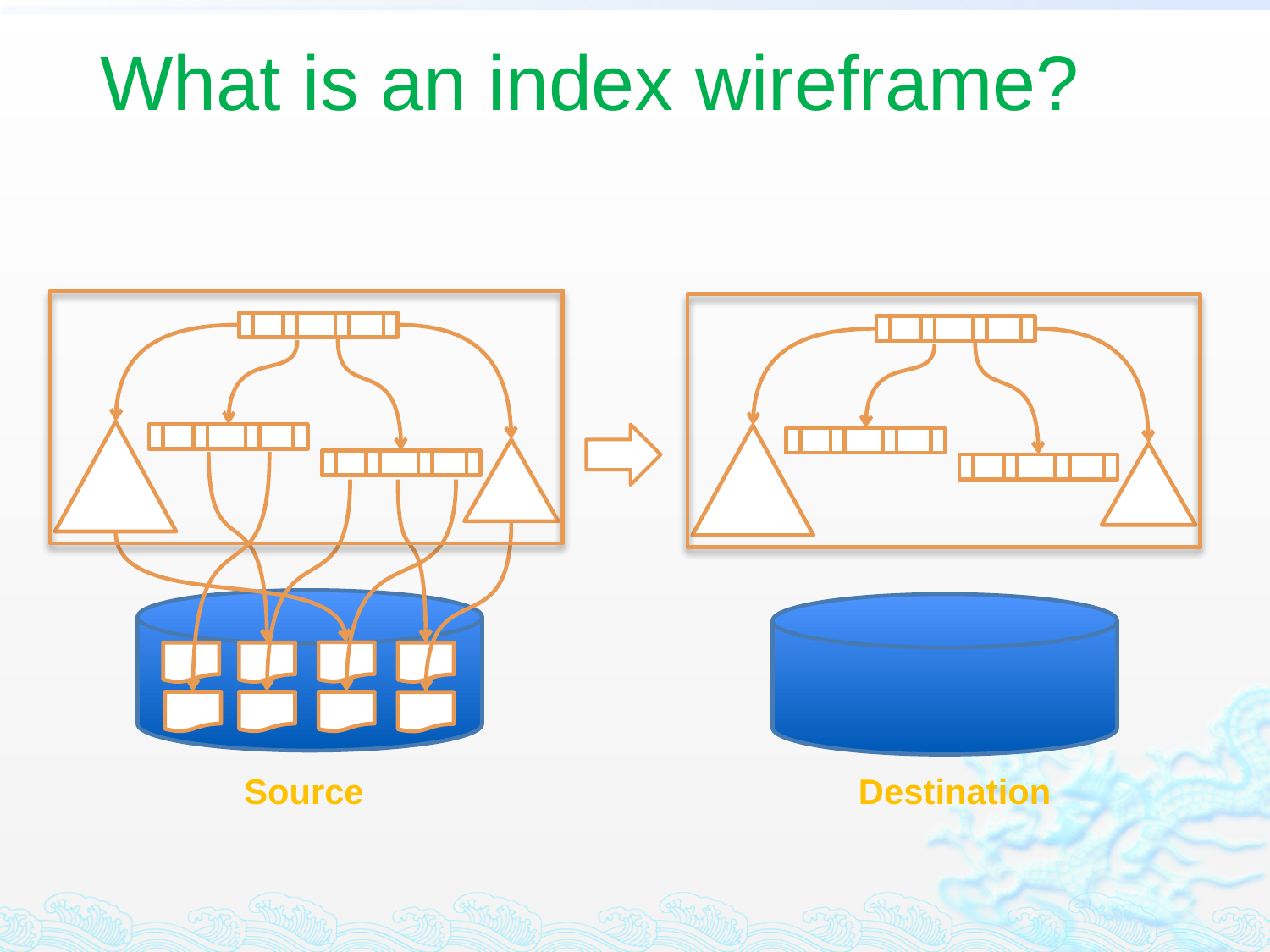

# What is an index wireframe?

Source
Destination